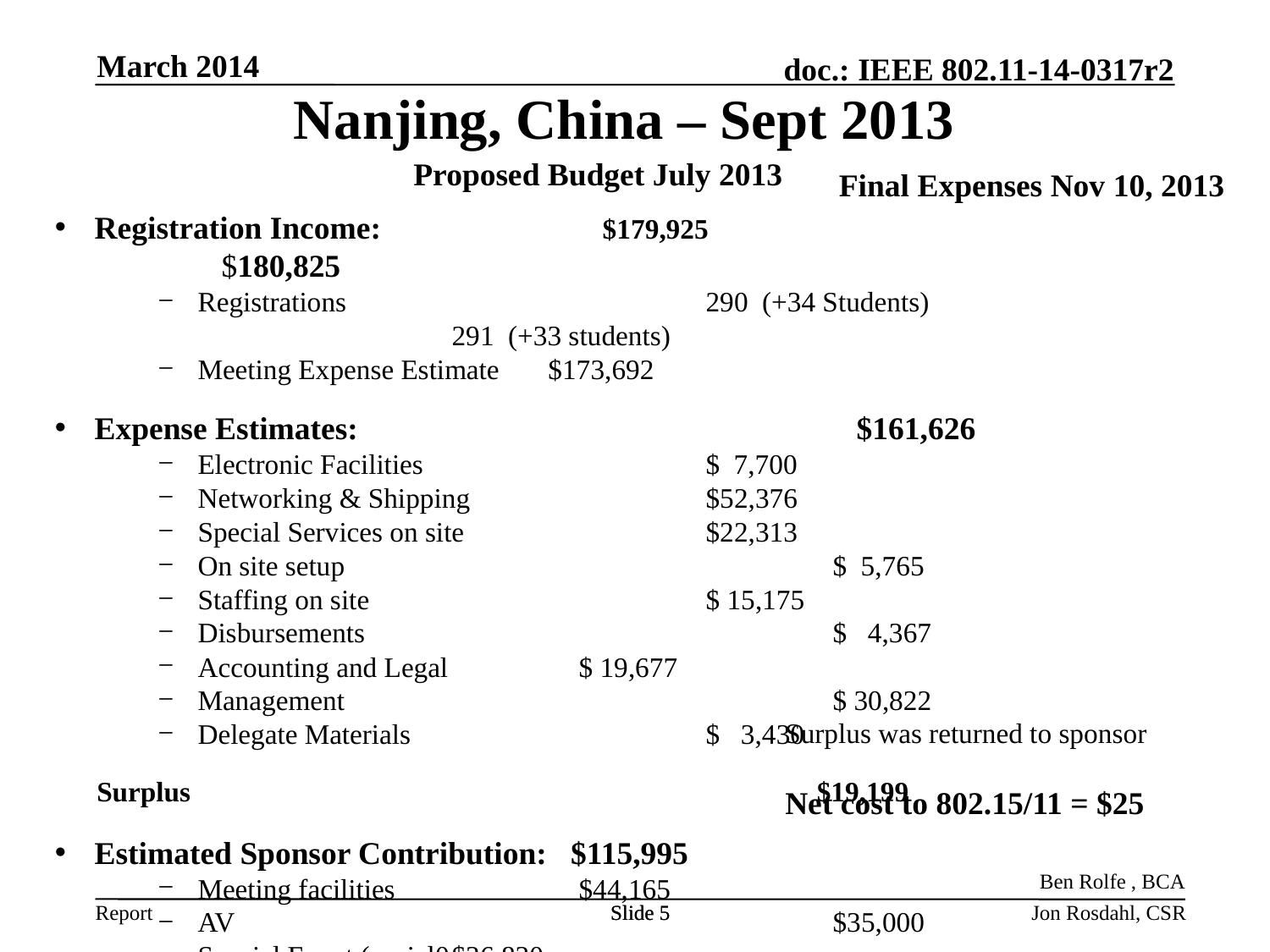

March 2014
Nanjing, China – Sept 2013
Proposed Budget July 2013
Final Expenses Nov 10, 2013
Registration Income:                	$179,925					$180,825
Registrations			290  (+34 Students)				291  (+33 students)
Meeting Expense Estimate       $173,692

Expense Estimates:				$161,626
Electronic Facilities			$  7,700
Networking & Shipping		$52,376
Special Services on site		$22,313
On site setup				$  5,765
Staffing on site			$ 15,175
Disbursements				$   4,367
Accounting and Legal		$ 19,677
Management				$ 30,822
Delegate Materials			$   3,430

      Surplus 					$19,199

Estimated Sponsor Contribution:   $115,995
Meeting facilities		$44,165
AV					$35,000
Special Event (social0	$36,830
Surplus was returned to sponsor

Net cost to 802.15/11 = $25
Ben Rolfe , BCA
Slide 5
Slide 5
Jon Rosdahl, CSR